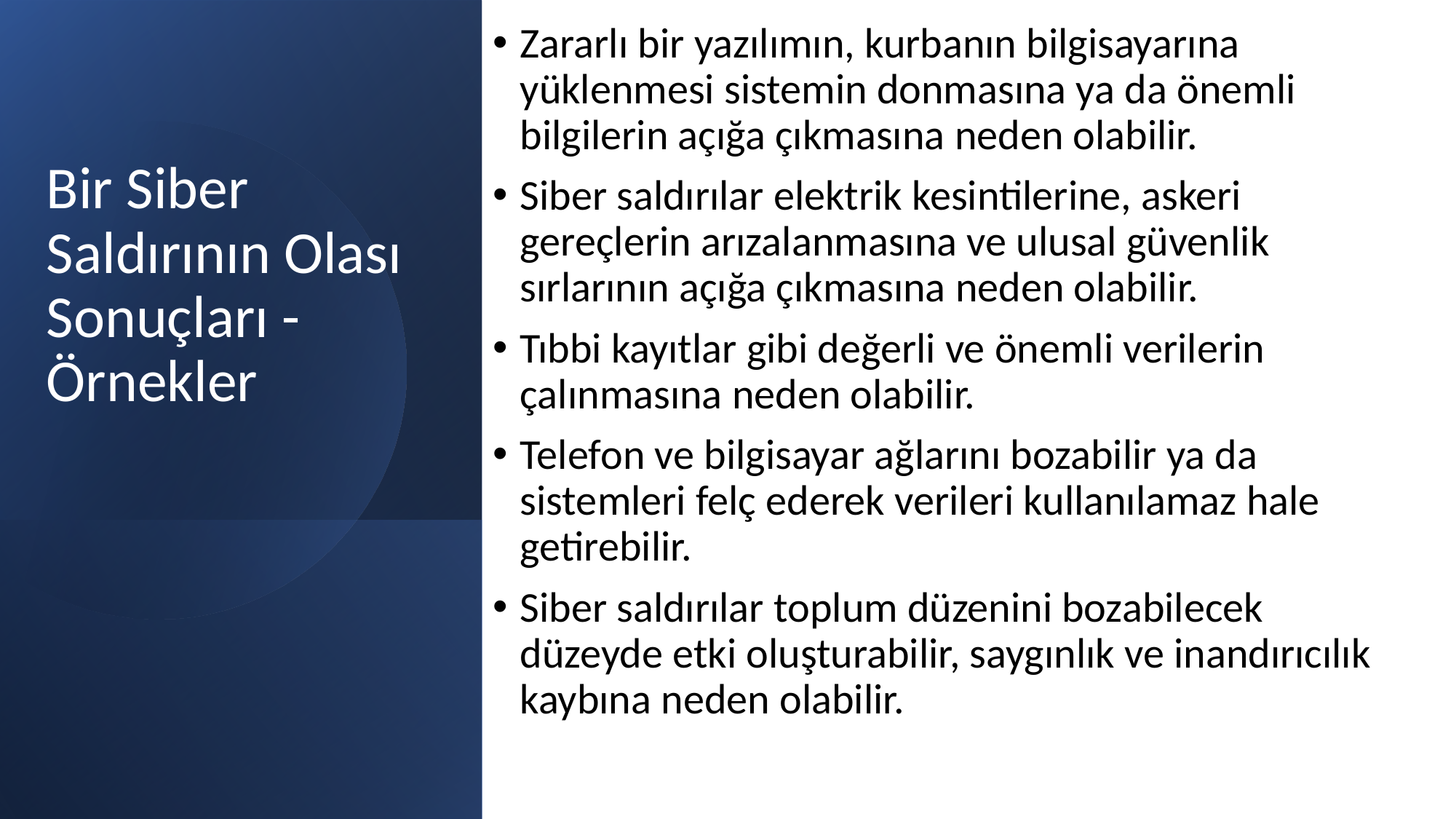

Zararlı bir yazılımın, kurbanın bilgisayarına yüklenmesi sistemin donmasına ya da önemli bilgilerin açığa çıkmasına neden olabilir.
Siber saldırılar elektrik kesintilerine, askeri gereçlerin arızalanmasına ve ulusal güvenlik sırlarının açığa çıkmasına neden olabilir.
Tıbbi kayıtlar gibi değerli ve önemli verilerin çalınmasına neden olabilir.
Telefon ve bilgisayar ağlarını bozabilir ya da sistemleri felç ederek verileri kullanılamaz hale getirebilir.
Siber saldırılar toplum düzenini bozabilecek düzeyde etki oluşturabilir, saygınlık ve inandırıcılık kaybına neden olabilir.

# Bir Siber Saldırının Olası Sonuçları - Örnekler